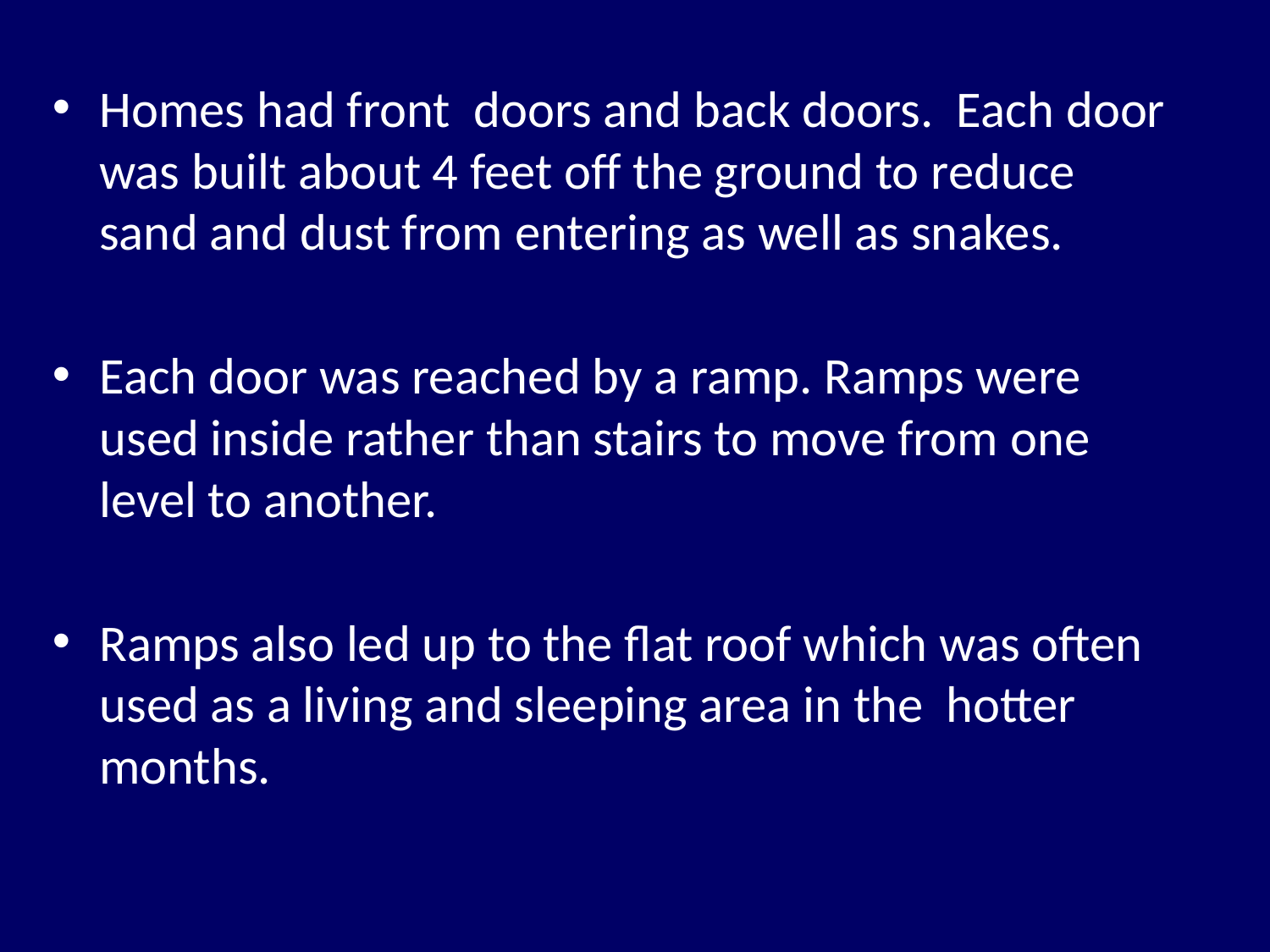

Homes had front  doors and back doors.  Each door was built about 4 feet off the ground to reduce sand and dust from entering as well as snakes.

Each door was reached by a ramp. Ramps were used inside rather than stairs to move from one level to another.

Ramps also led up to the flat roof which was often used as a living and sleeping area in the  hotter months.